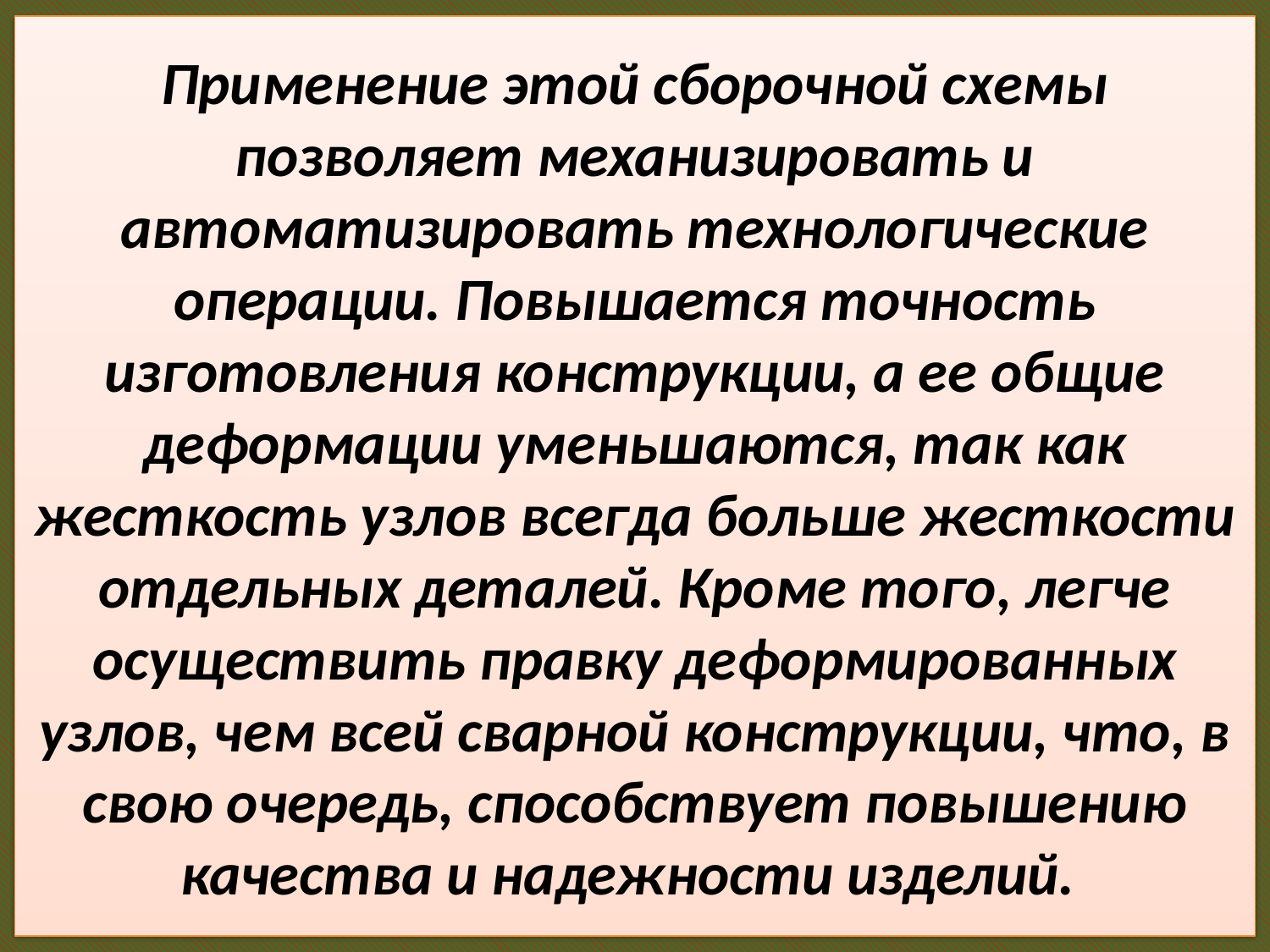

# Применение этой сборочной схемы позволяет механизировать и автоматизировать технологические операции. Повышается точность изготовления конструкции, а ее общие деформации уменьшаются, так как жесткость узлов всегда больше жесткости отдельных деталей. Кроме того, легче осуществить правку деформированных узлов, чем всей сварной конструкции, что, в свою очередь, способствует повышению качества и надежности изделий.